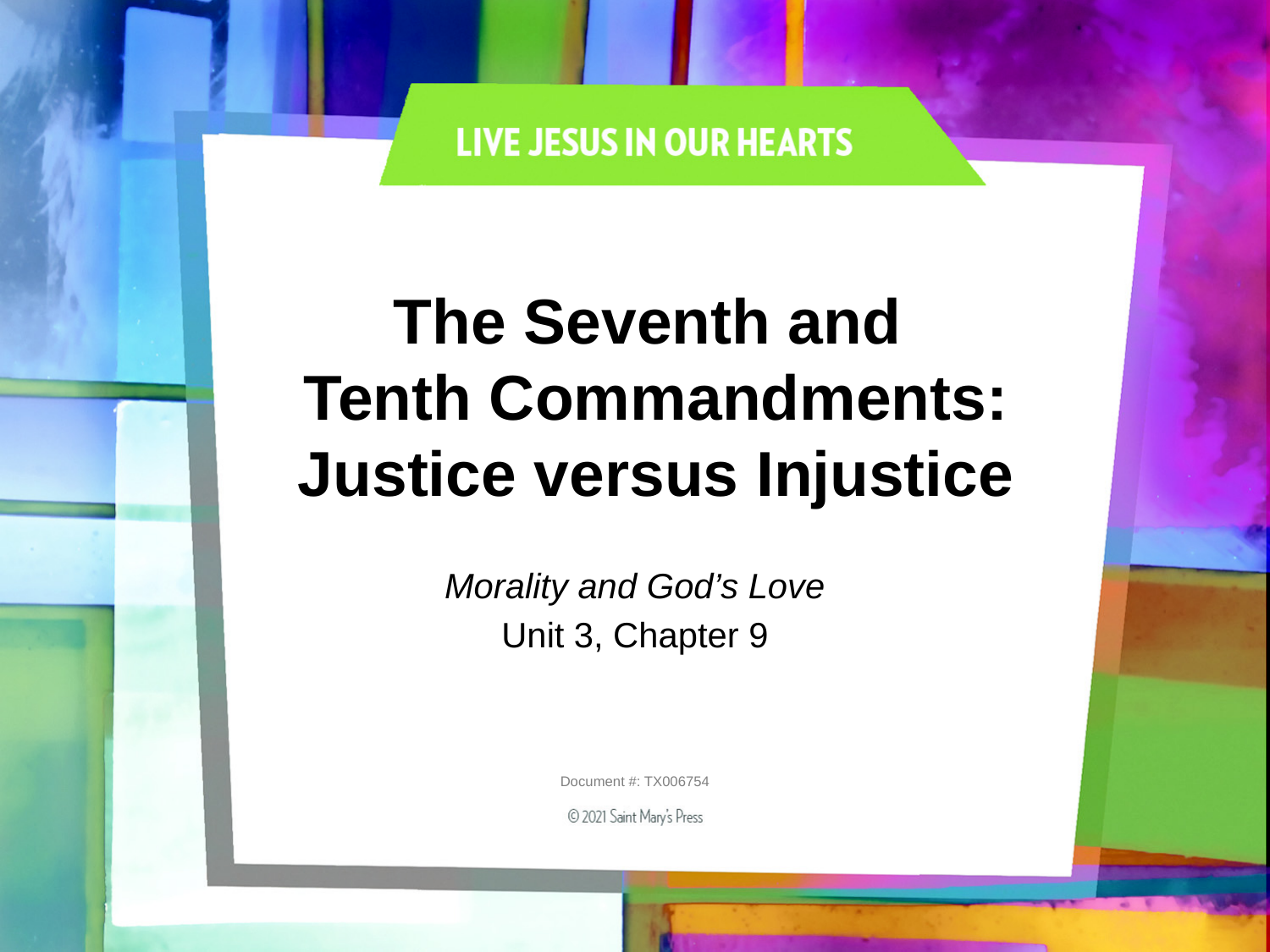

# The Seventh and Tenth Commandments: Justice versus Injustice
Morality and God’s Love
Unit 3, Chapter 9
Document #: TX006754